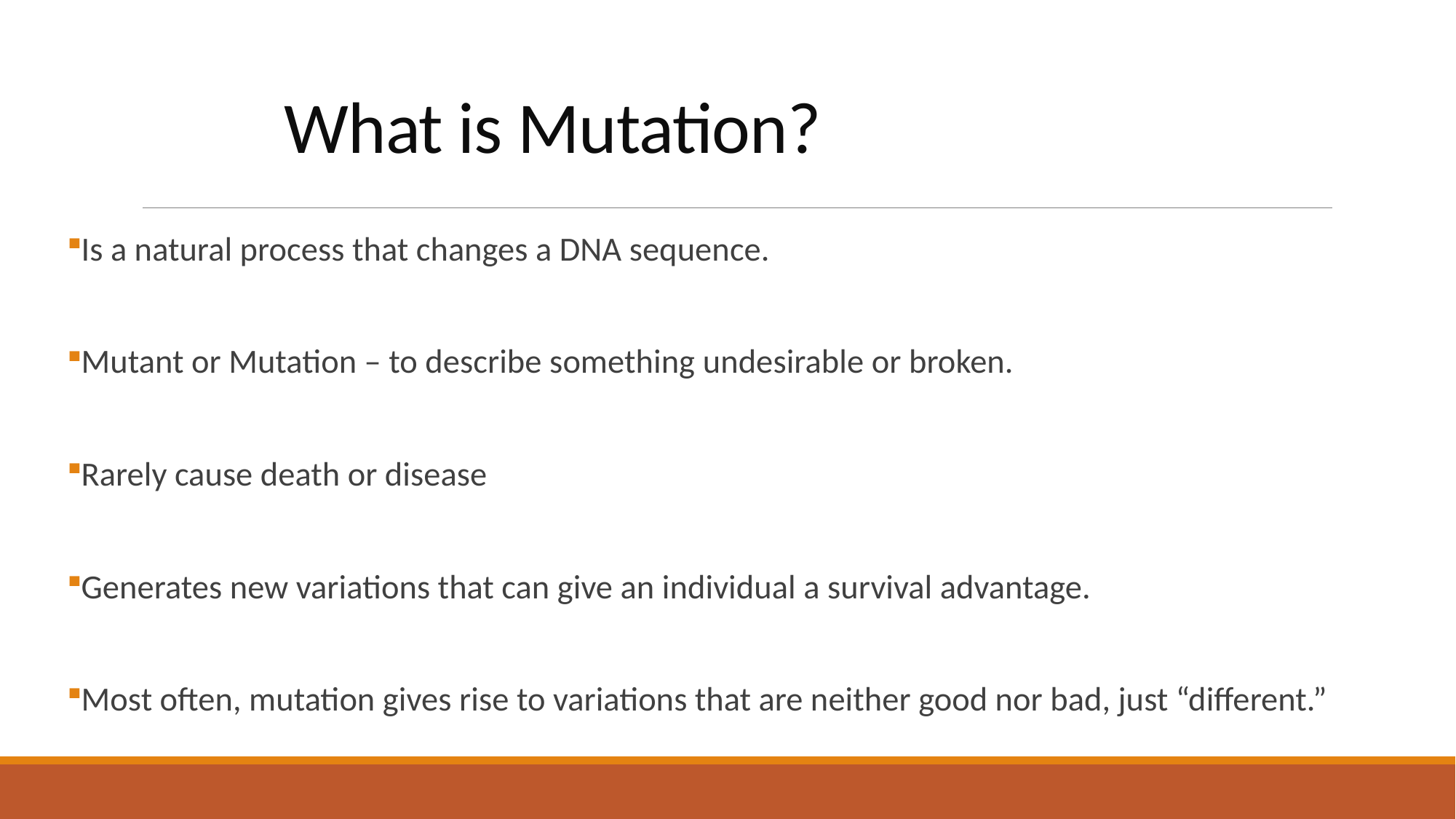

# What is Mutation?
Is a natural process that changes a DNA sequence.

Mutant or Mutation – to describe something undesirable or broken.

Rarely cause death or disease

Generates new variations that can give an individual a survival advantage.

Most often, mutation gives rise to variations that are neither good nor bad, just “different.”